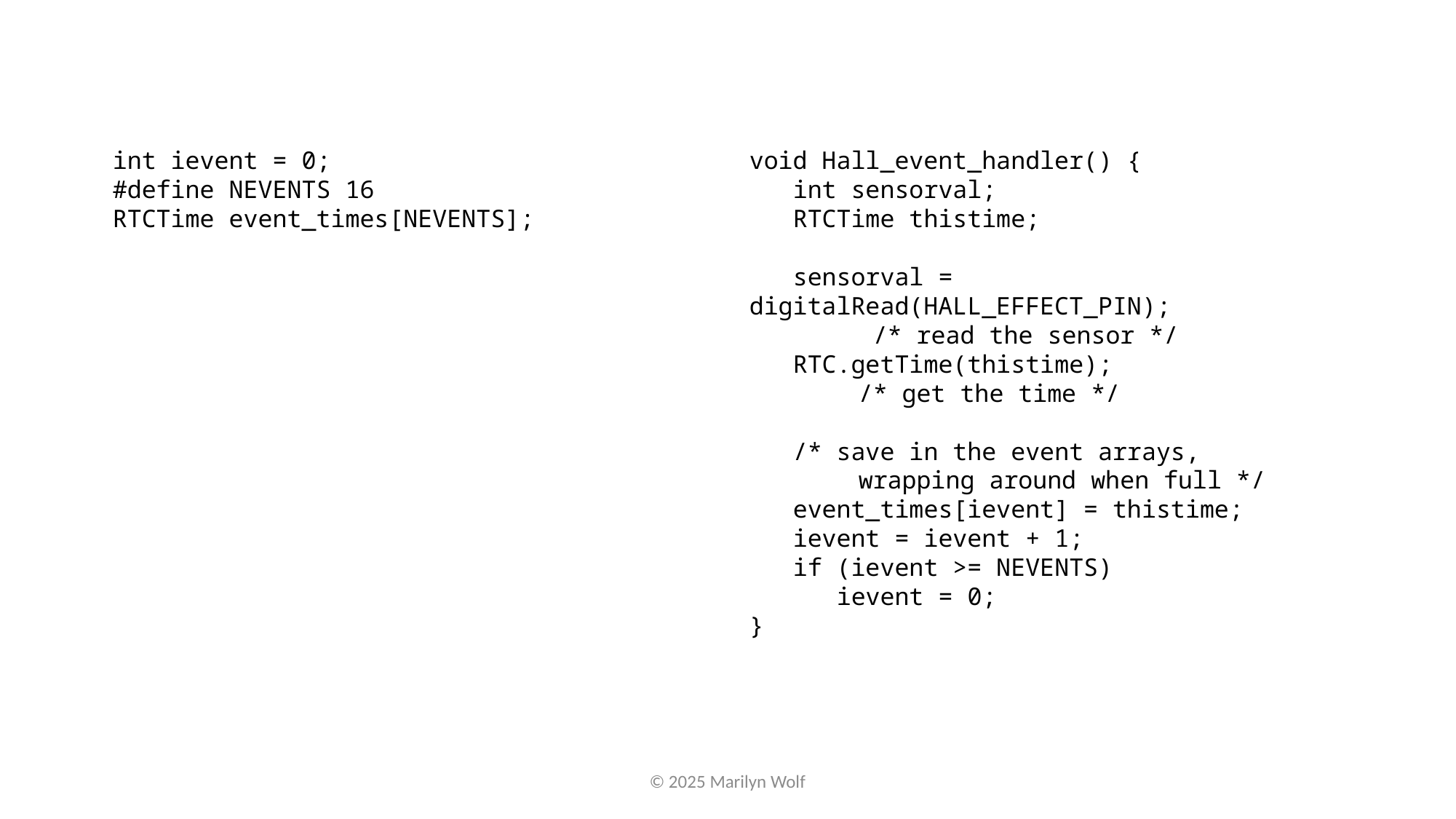

int ievent = 0;
#define NEVENTS 16
RTCTime event_times[NEVENTS];

void Hall_event_handler() {
   int sensorval;
   RTCTime thistime;

   sensorval = 	digitalRead(HALL_EFFECT_PIN);
	 /* read the sensor */
   RTC.getTime(thistime);
	/* get the time */

   /* save in the event arrays,
	wrapping around when full */
   event_times[ievent] = thistime;
   ievent = ievent + 1;
   if (ievent >= NEVENTS)
      ievent = 0;
}
© 2025 Marilyn Wolf